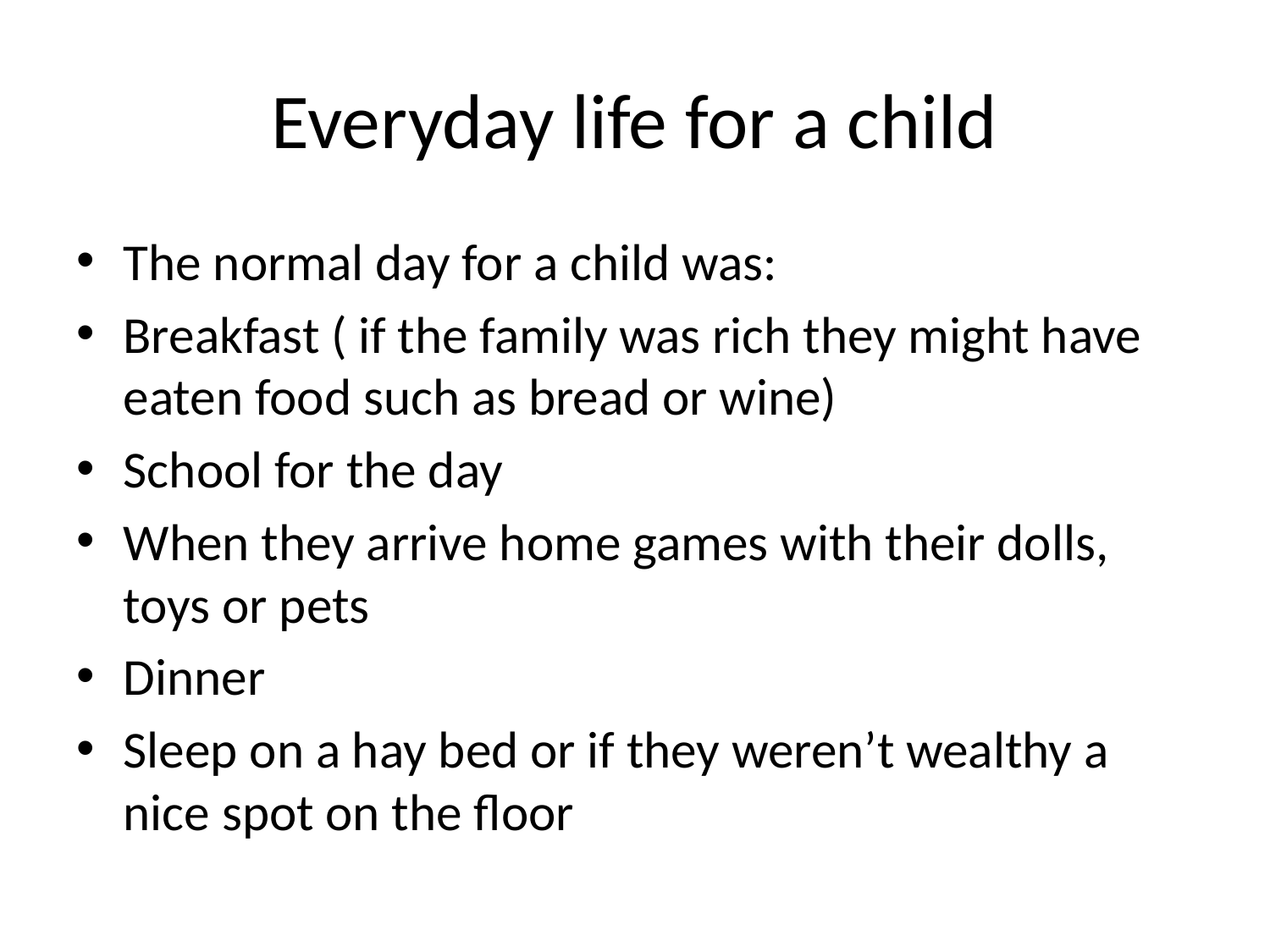

# Everyday life for a child
The normal day for a child was:
Breakfast ( if the family was rich they might have eaten food such as bread or wine)
School for the day
When they arrive home games with their dolls, toys or pets
Dinner
Sleep on a hay bed or if they weren’t wealthy a nice spot on the floor